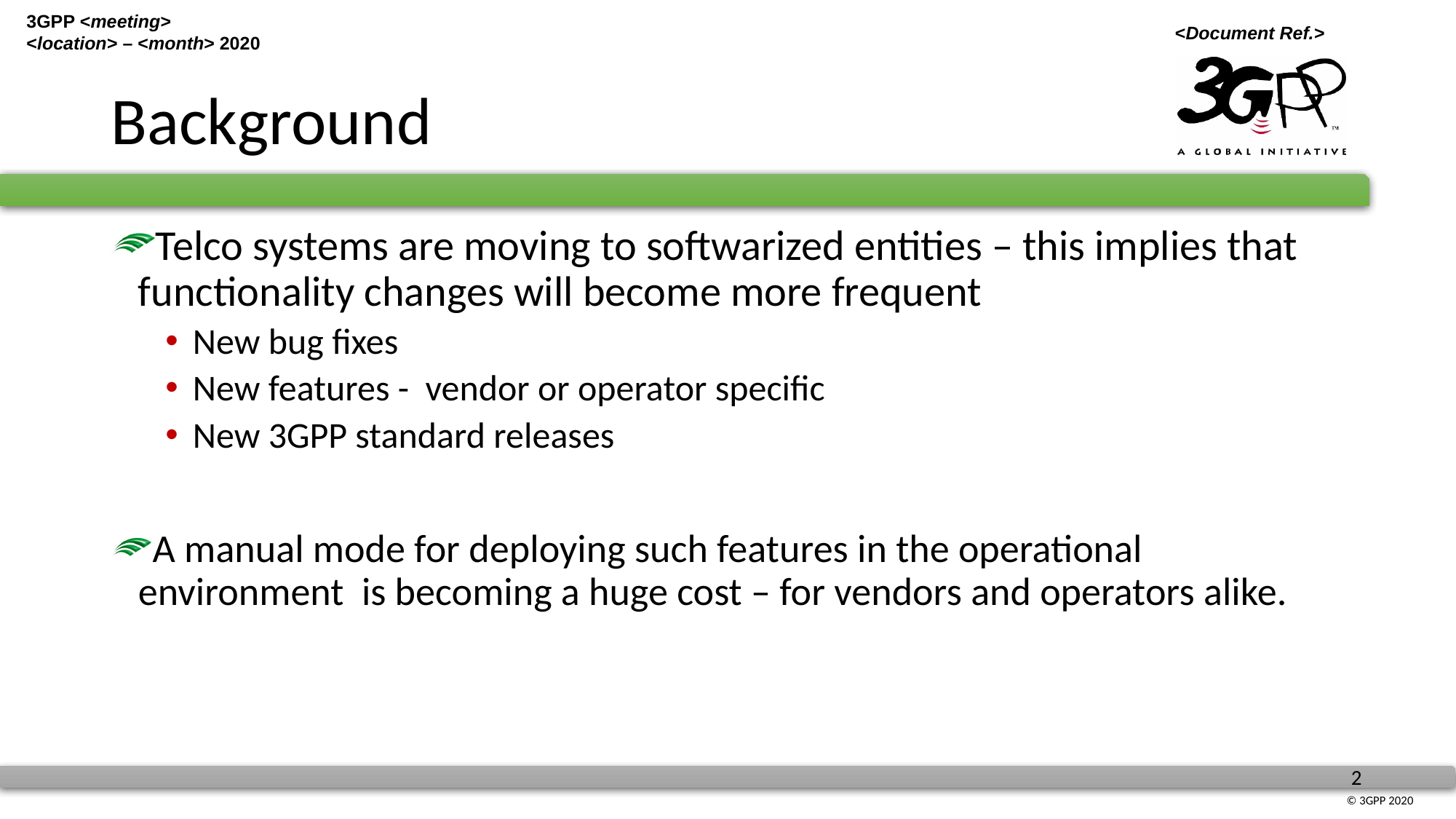

# Background
Telco systems are moving to softwarized entities – this implies that functionality changes will become more frequent
New bug fixes
New features -  vendor or operator specific
New 3GPP standard releases

A manual mode for deploying such features in the operational environment  is becoming a huge cost – for vendors and operators alike.